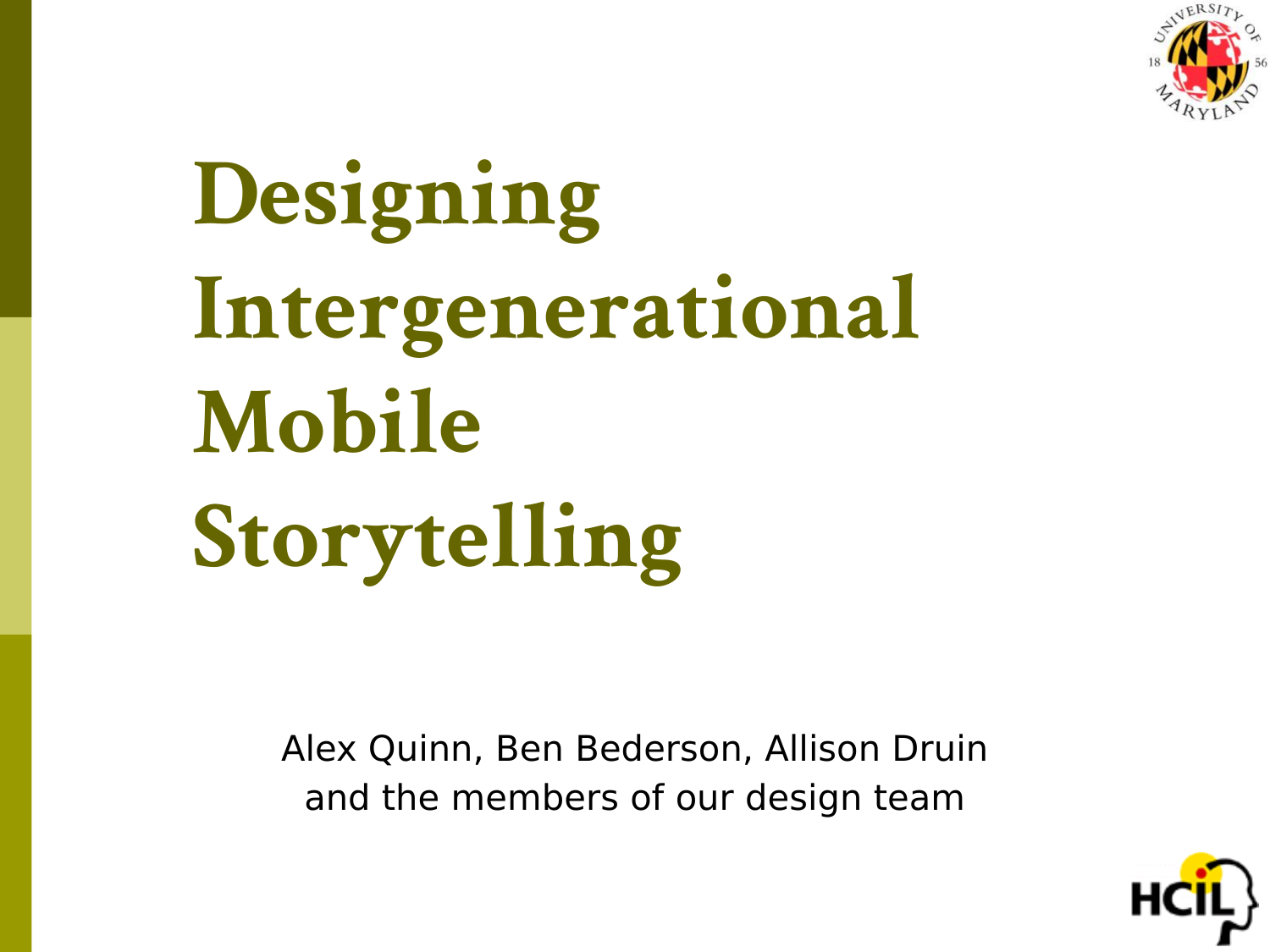

# Designing Intergenerational Mobile Storytelling
Alex Quinn, Ben Bederson, Allison Druin
and the members of our design team